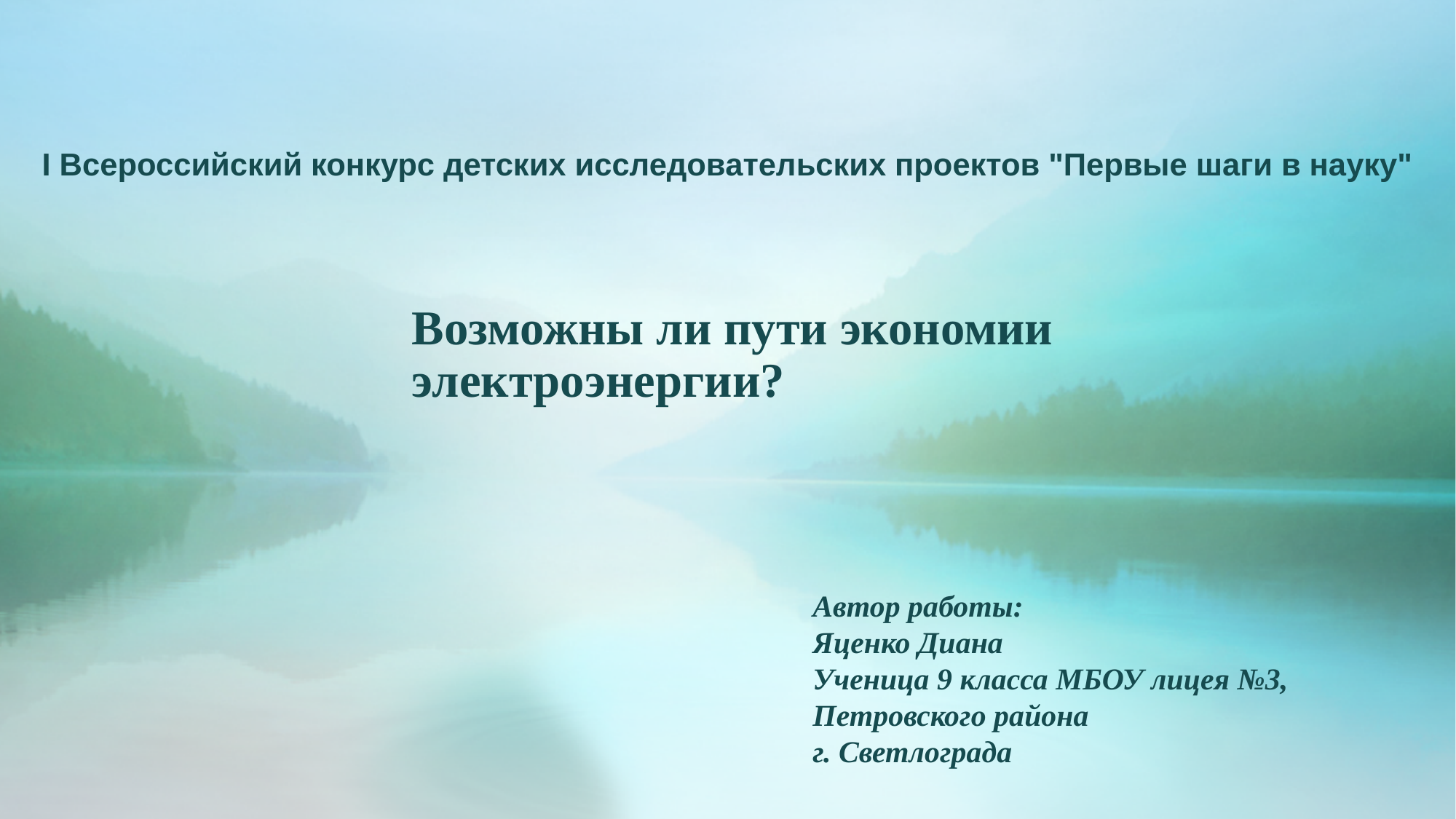

# I Всероссийский конкурс детских исследовательских проектов "Первые шаги в науку"
Возможны ли пути экономии электроэнергии?
Автор работы:
Яценко Диана
Ученица 9 класса МБОУ лицея №3,
Петровского района
г. Светлограда